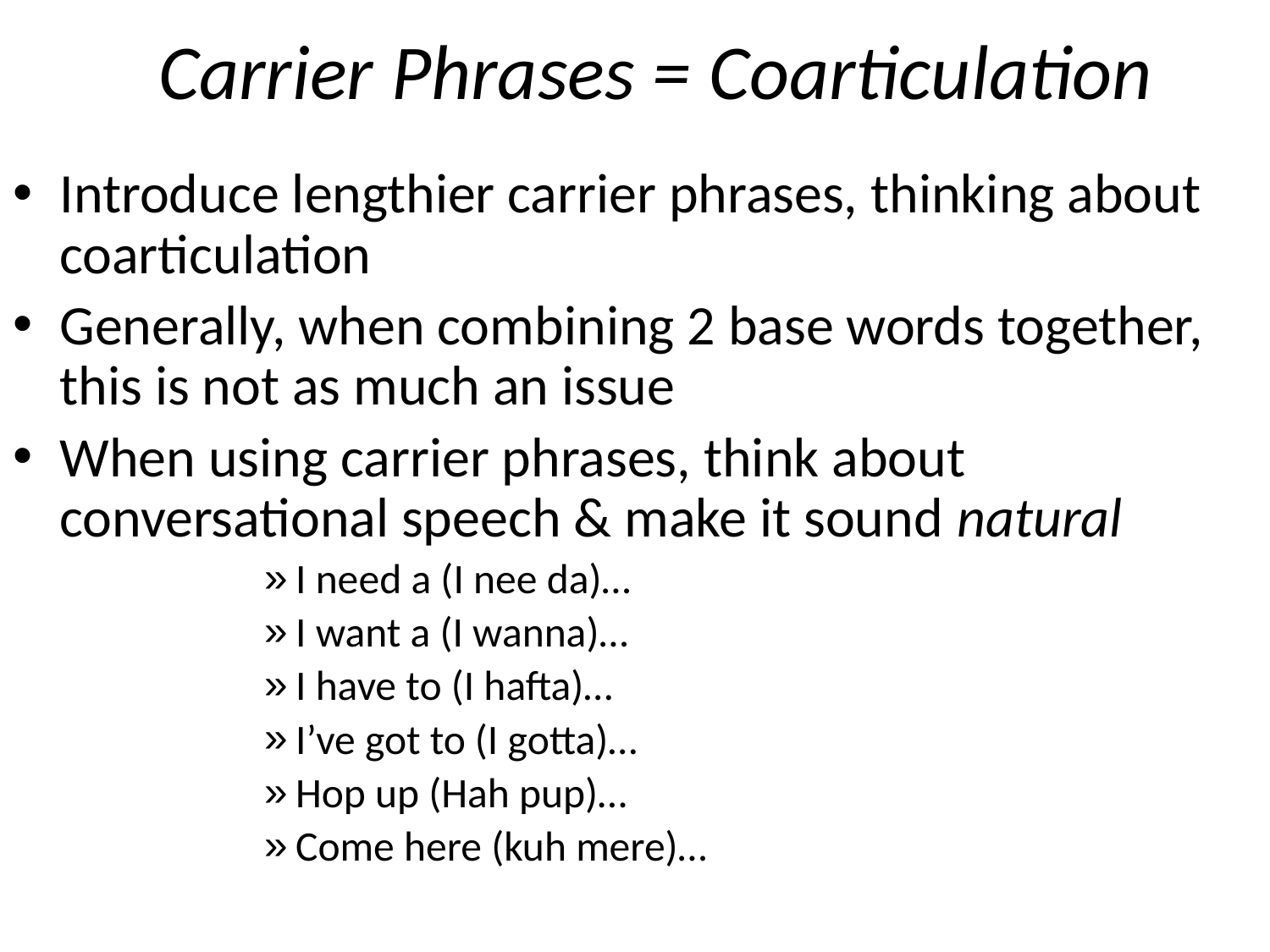

# Carrier Phrases = Coarticulation
Introduce lengthier carrier phrases, thinking about coarticulation
Generally, when combining 2 base words together, this is not as much an issue
When using carrier phrases, think about conversational speech & make it sound natural
I need a (I nee da)…
I want a (I wanna)…
I have to (I hafta)…
I’ve got to (I gotta)…
Hop up (Hah pup)…
Come here (kuh mere)…